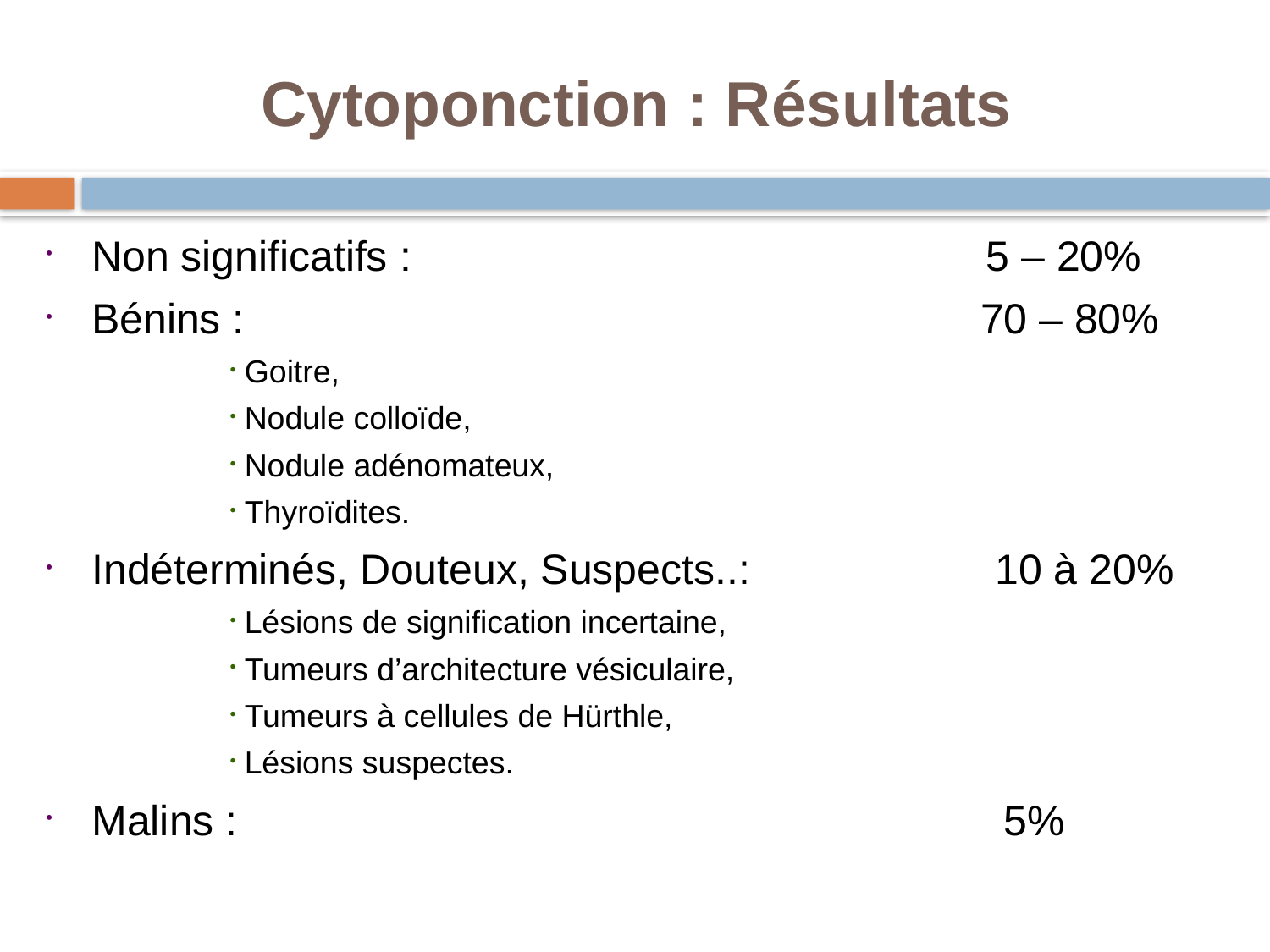

Cytoponction : Résultats
Non significatifs :			                      5 – 20%
Bénins :						70 – 80%
Goitre,
Nodule colloïde,
Nodule adénomateux,
Thyroïdites.
Indéterminés, Douteux, Suspects..:	            10 à 20%
Lésions de signification incertaine,
Tumeurs d’architecture vésiculaire,
Tumeurs à cellules de Hürthle,
Lésions suspectes.
Malins :						  5%